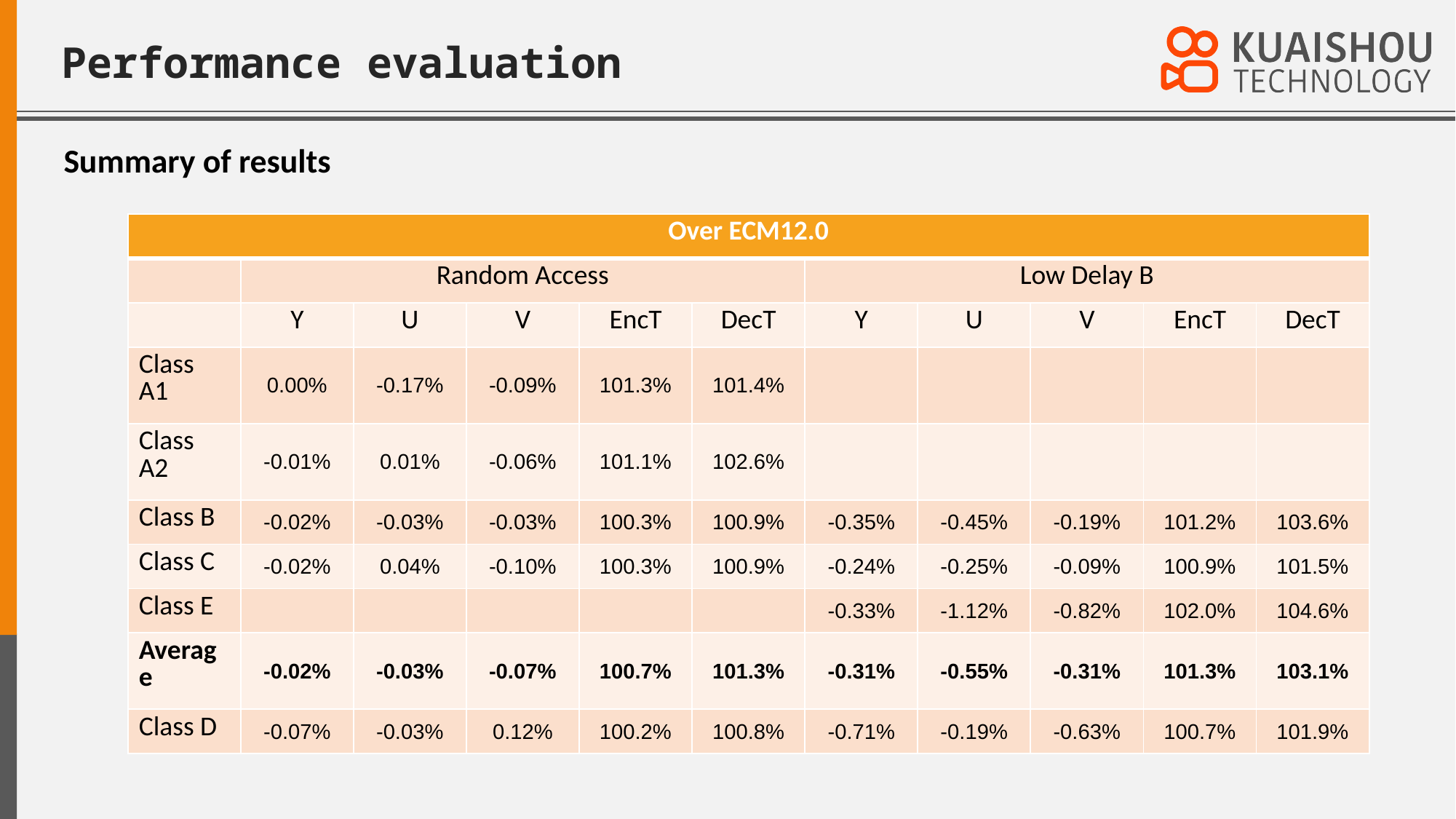

# Performance evaluation
Summary of results
| Over ECM12.0 |  |  |  |  |  |  |  |  |  |  |
| --- | --- | --- | --- | --- | --- | --- | --- | --- | --- | --- |
|  | Random Access |  |  |  |  | Low Delay B |  |  |  |  |
|  | Y | U | V | EncT | DecT | Y | U | V | EncT | DecT |
| Class A1 | 0.00% | -0.17% | -0.09% | 101.3% | 101.4% |  |  |  |  |  |
| Class A2 | -0.01% | 0.01% | -0.06% | 101.1% | 102.6% |  |  |  |  |  |
| Class B | -0.02% | -0.03% | -0.03% | 100.3% | 100.9% | -0.35% | -0.45% | -0.19% | 101.2% | 103.6% |
| Class C | -0.02% | 0.04% | -0.10% | 100.3% | 100.9% | -0.24% | -0.25% | -0.09% | 100.9% | 101.5% |
| Class E |  |  |  |  |  | -0.33% | -1.12% | -0.82% | 102.0% | 104.6% |
| Average | -0.02% | -0.03% | -0.07% | 100.7% | 101.3% | -0.31% | -0.55% | -0.31% | 101.3% | 103.1% |
| Class D | -0.07% | -0.03% | 0.12% | 100.2% | 100.8% | -0.71% | -0.19% | -0.63% | 100.7% | 101.9% |